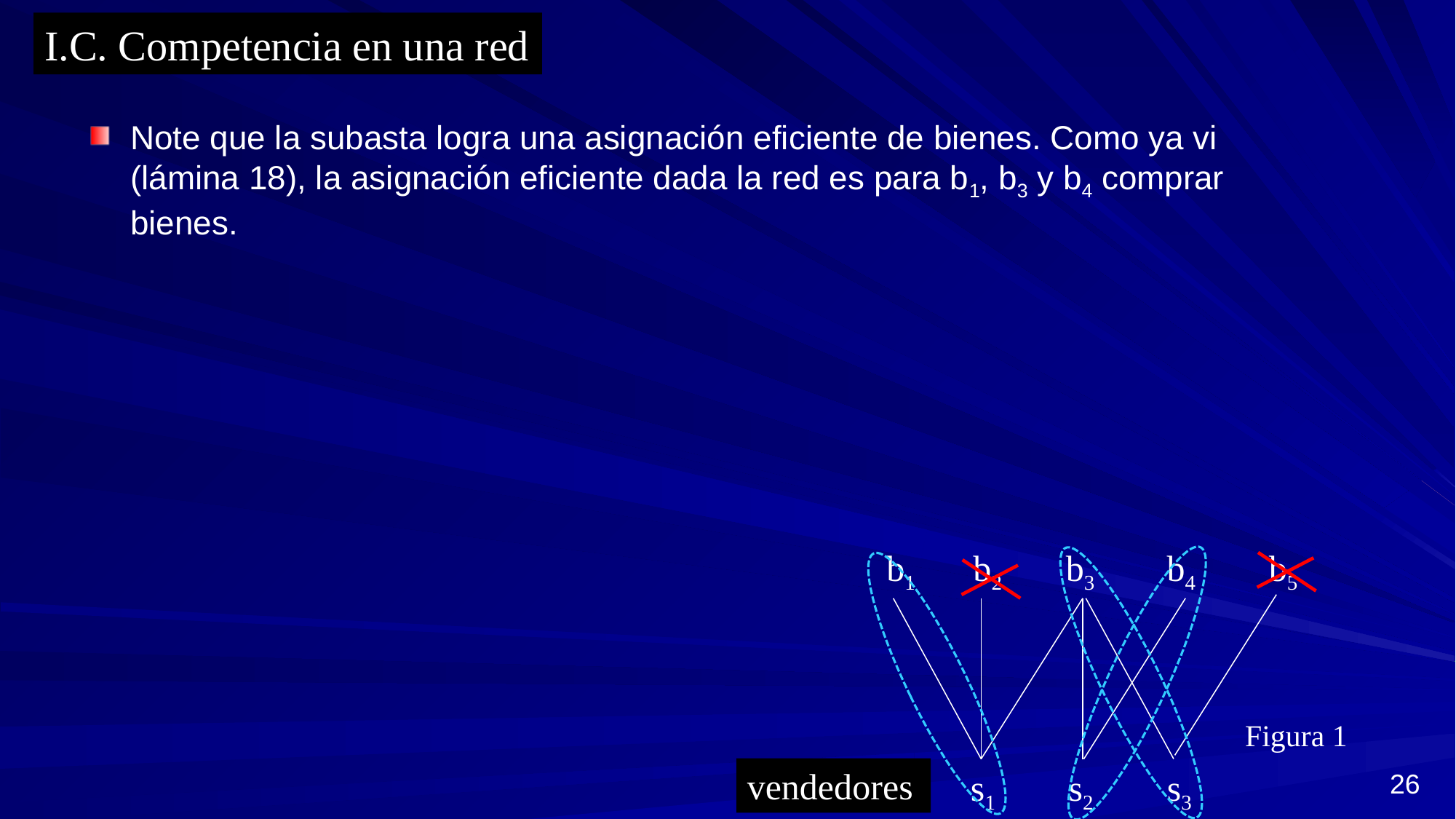

I.C. Competencia en una red
Note que la subasta logra una asignación eficiente de bienes. Como ya vi (lámina 18), la asignación eficiente dada la red es para b1, b3 y b4 comprar bienes.

b1
b2
b3
b4
b5
Figura 1
vendedores
s1
s2
s3
26